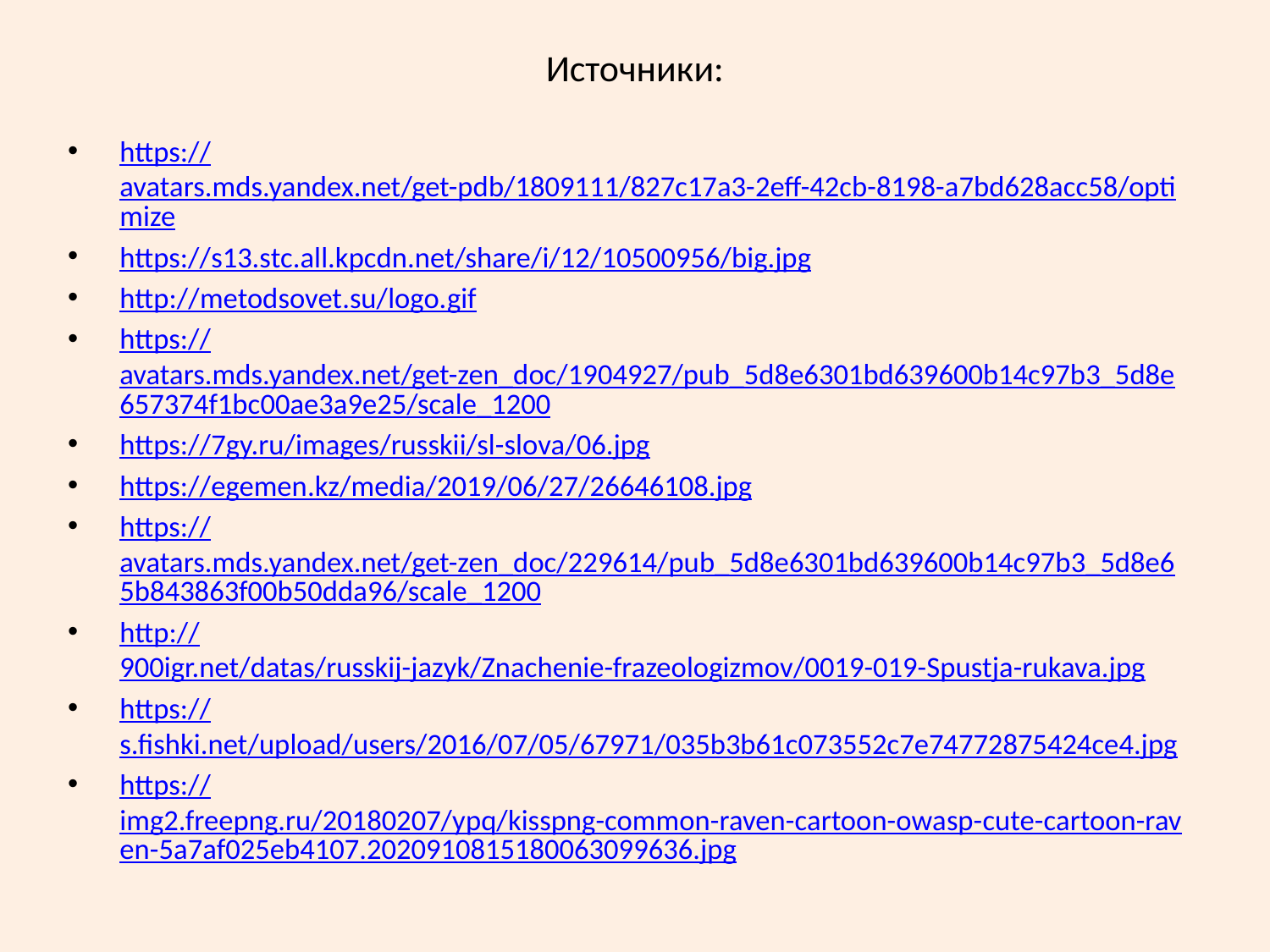

# Источники:
https://avatars.mds.yandex.net/get-pdb/1809111/827c17a3-2eff-42cb-8198-a7bd628acc58/optimize
https://s13.stc.all.kpcdn.net/share/i/12/10500956/big.jpg
http://metodsovet.su/logo.gif
https://avatars.mds.yandex.net/get-zen_doc/1904927/pub_5d8e6301bd639600b14c97b3_5d8e657374f1bc00ae3a9e25/scale_1200
https://7gy.ru/images/russkii/sl-slova/06.jpg
https://egemen.kz/media/2019/06/27/26646108.jpg
https://avatars.mds.yandex.net/get-zen_doc/229614/pub_5d8e6301bd639600b14c97b3_5d8e65b843863f00b50dda96/scale_1200
http://900igr.net/datas/russkij-jazyk/Znachenie-frazeologizmov/0019-019-Spustja-rukava.jpg
https://s.fishki.net/upload/users/2016/07/05/67971/035b3b61c073552c7e74772875424ce4.jpg
https://img2.freepng.ru/20180207/ypq/kisspng-common-raven-cartoon-owasp-cute-cartoon-raven-5a7af025eb4107.2020910815180063099636.jpg